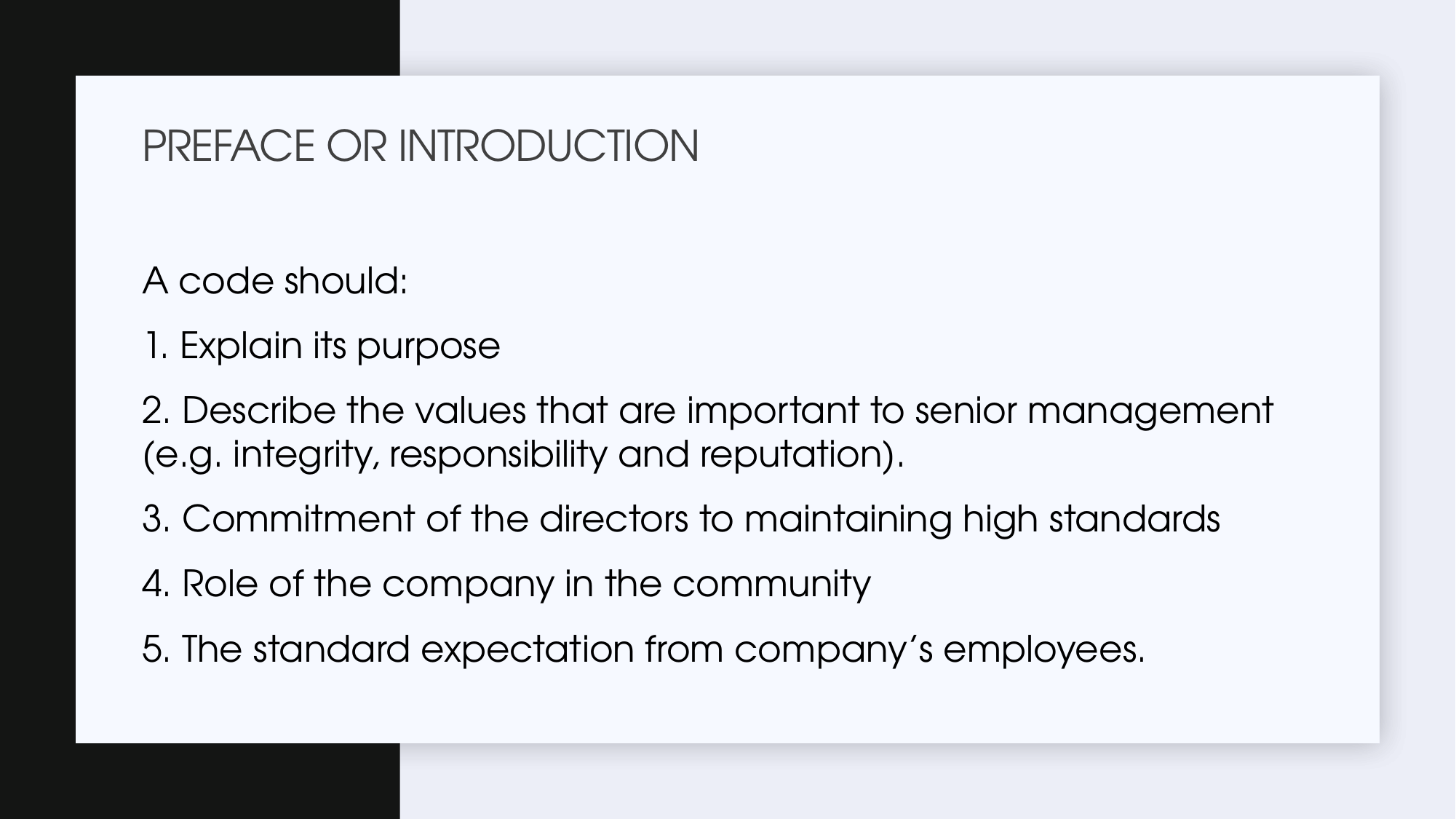

# Preface or introduction
A code should:
1. Explain its purpose
2. Describe the values that are important to senior management (e.g. integrity, responsibility and reputation).
3. Commitment of the directors to maintaining high standards
4. Role of the company in the community
5. The standard expectation from company’s employees.